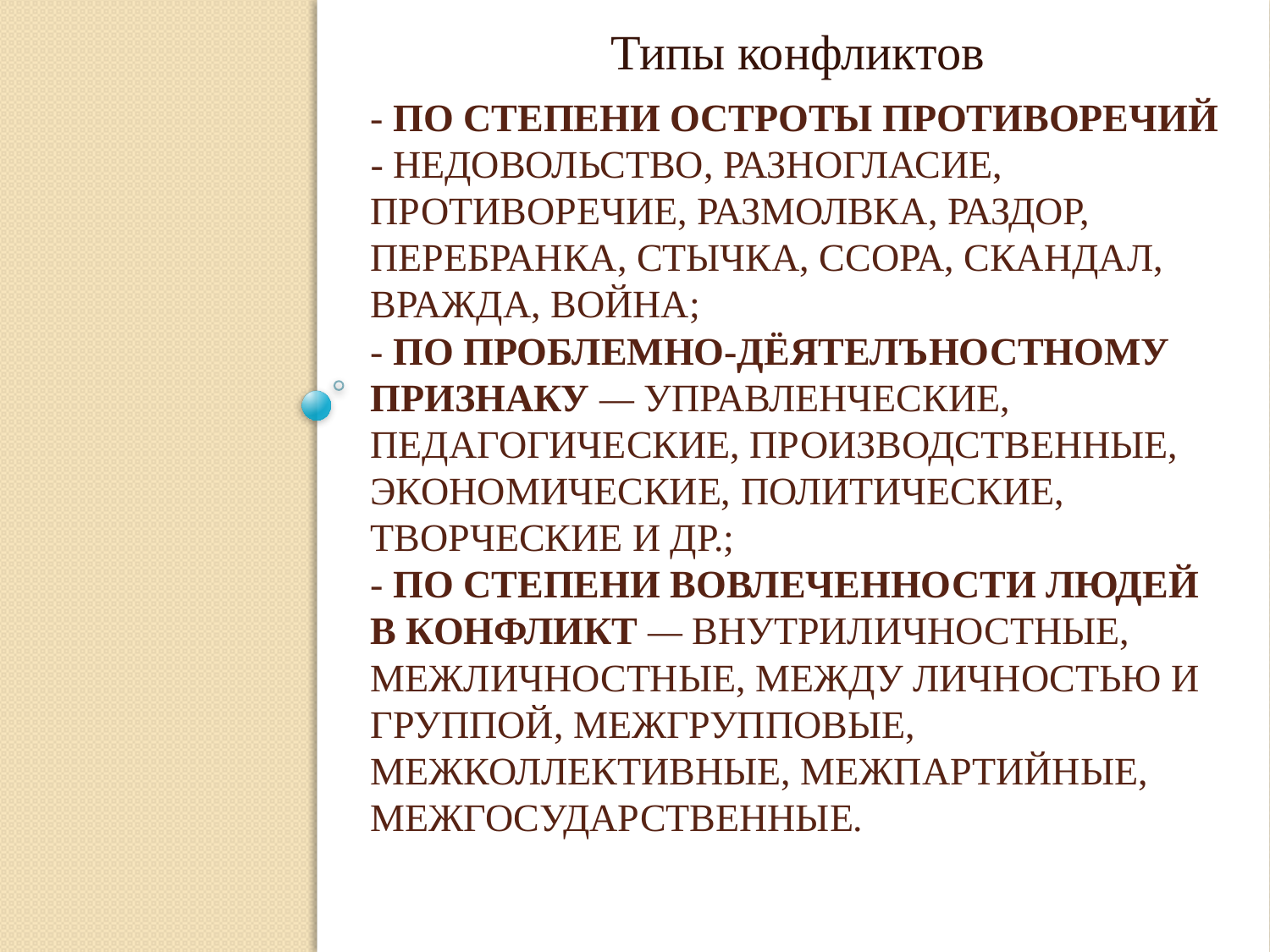

Типы конфликтов
# - по степени остроты противоречий - недовольство, разногласие, противоречие, размолвка, раздор, перебранка, стычка, ссора, скандал, вражда, война; - по проблемно-дёятелъностному признаку — управленческие, педагогические, производственные, экономические, политические, творческие и др.; - по степени вовлеченности людей в конфликт — внутриличностные, межличностные, между личностью и группой, межгрупповые, межколлективные, межпартийные, межгосударственные.